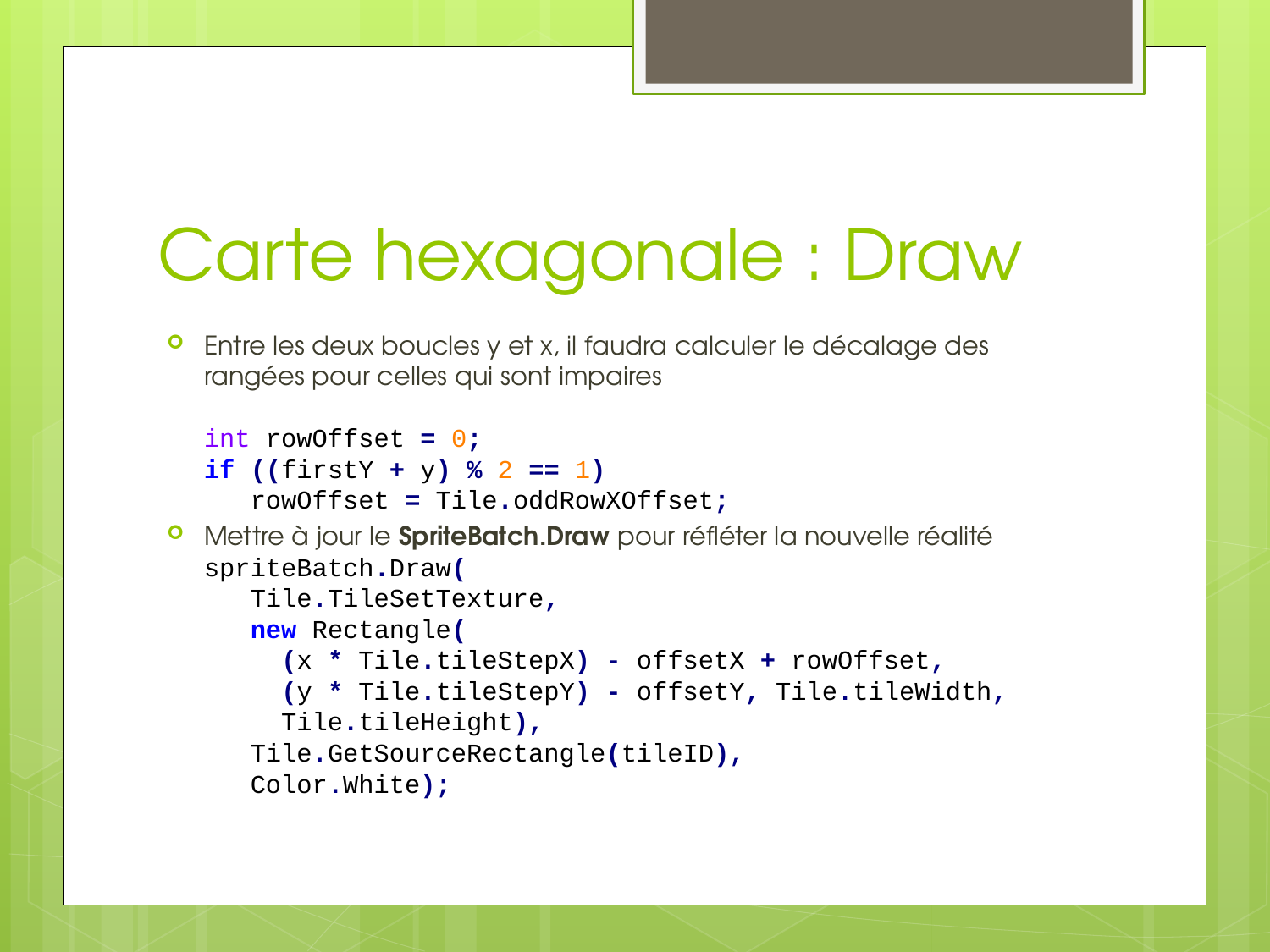

# Carte hexagonale : Draw
Entre les deux boucles y et x, il faudra calculer le décalage des rangées pour celles qui sont impaires
int rowOffset = 0;
if ((firstY + y) % 2 == 1)
   rowOffset = Tile.oddRowXOffset;
Mettre à jour le SpriteBatch.Draw pour réfléter la nouvelle réalité
spriteBatch.Draw(
   Tile.TileSetTexture,
   new Rectangle(
     (x * Tile.tileStepX) - offsetX + rowOffset,
     (y * Tile.tileStepY) - offsetY, Tile.tileWidth,
     Tile.tileHeight),
   Tile.GetSourceRectangle(tileID),
   Color.White);